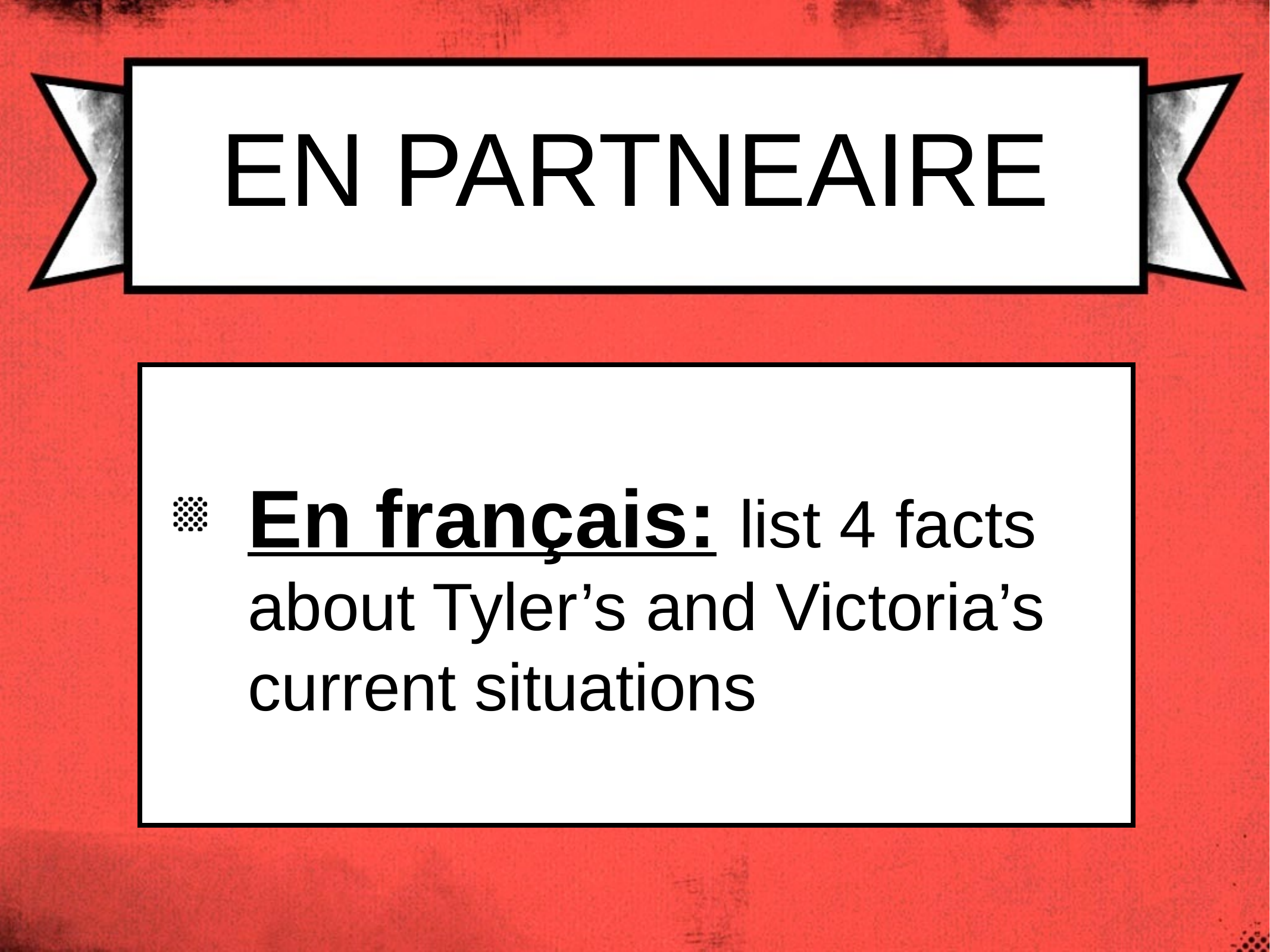

# En partneaire
En français: list 4 facts about Tyler’s and Victoria’s current situations